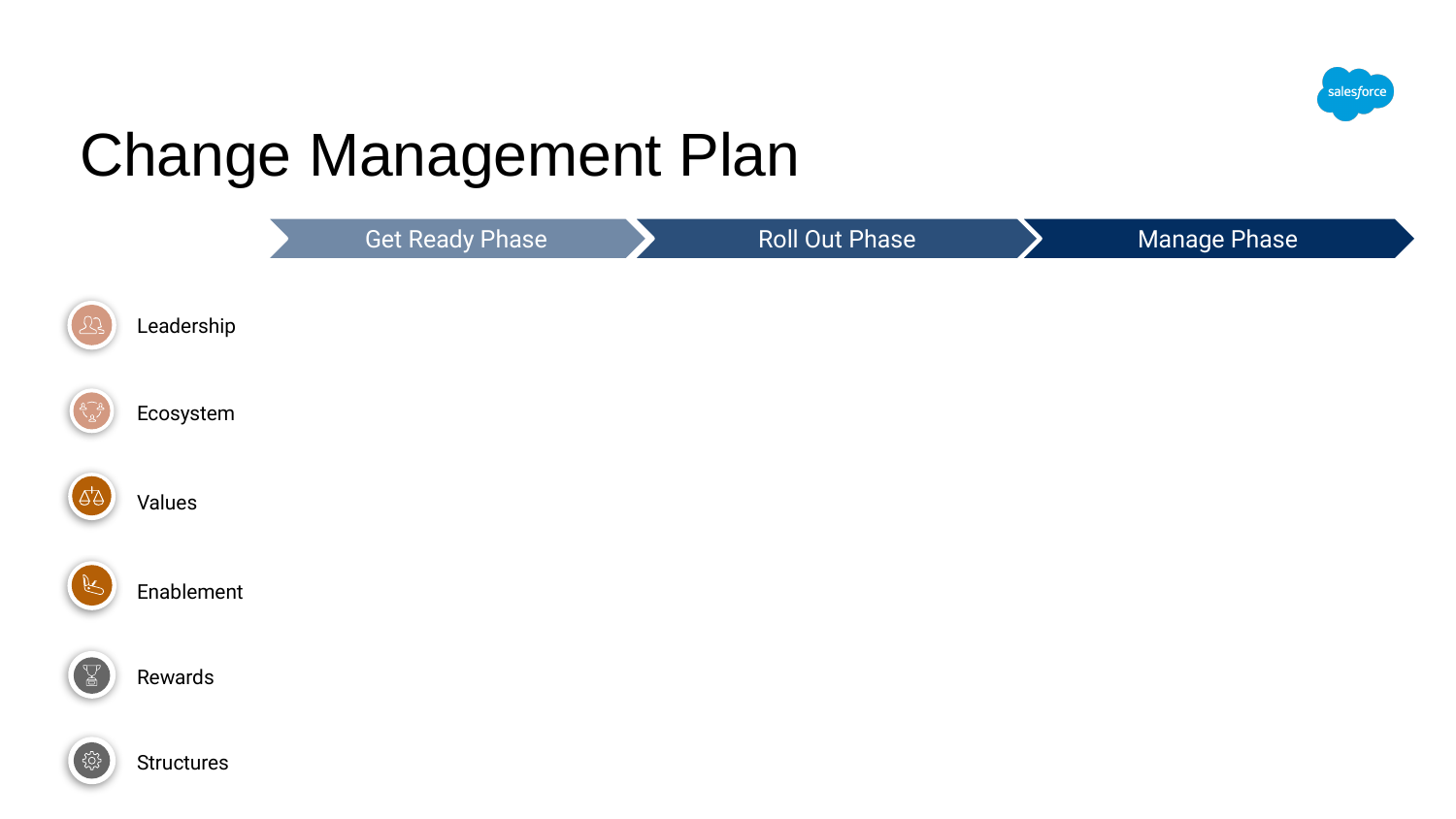

Change Management Plan
Get Ready Phase
Roll Out Phase
Manage Phase
Leadership

Ecosystem
d

Values

Enablement

Rewards

Structures